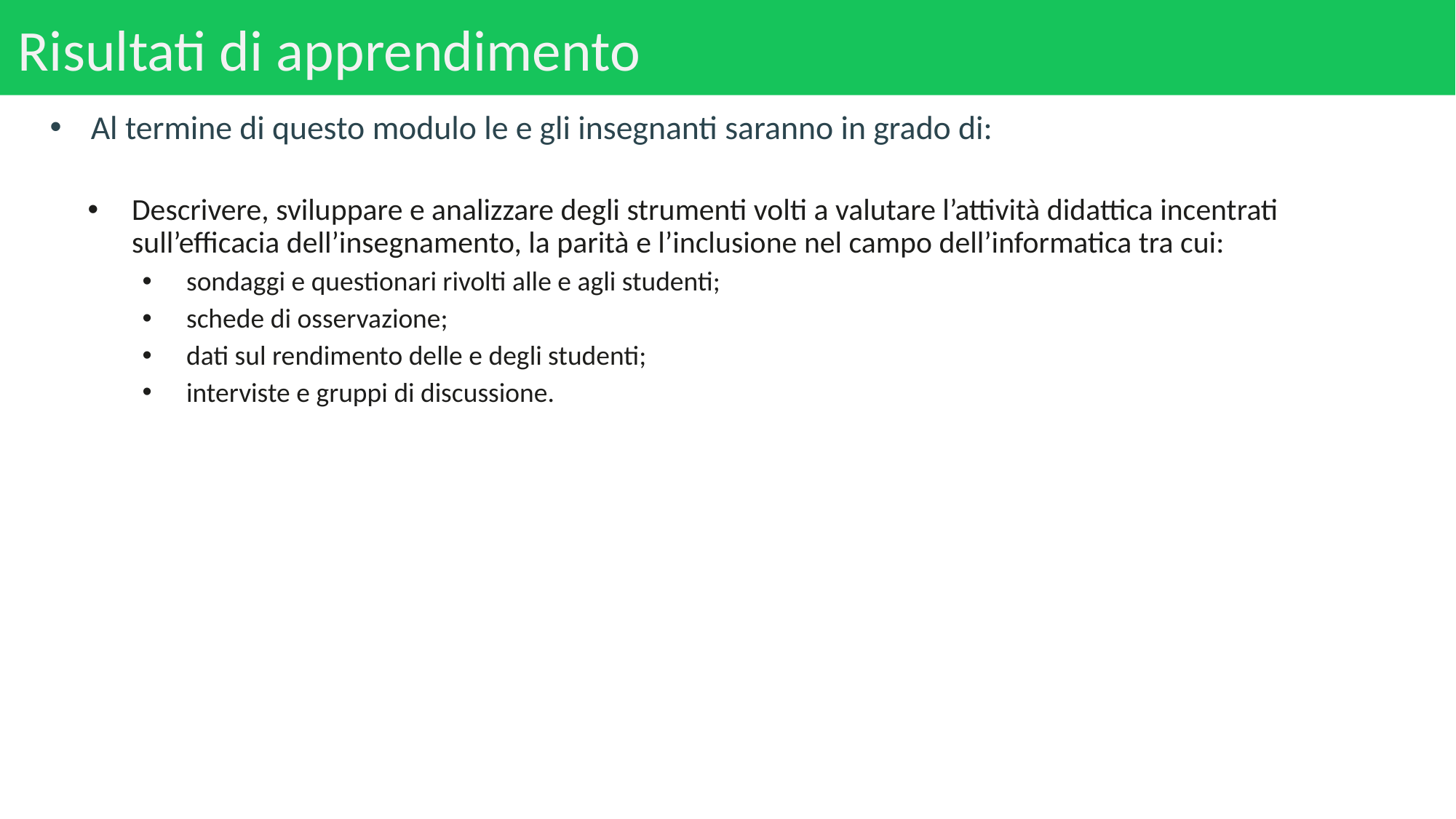

# Risultati di apprendimento
Al termine di questo modulo le e gli insegnanti saranno in grado di:
Descrivere, sviluppare e analizzare degli strumenti volti a valutare l’attività didattica incentrati sull’efficacia dell’insegnamento, la parità e l’inclusione nel campo dell’informatica tra cui:
sondaggi e questionari rivolti alle e agli studenti;
schede di osservazione;
dati sul rendimento delle e degli studenti;
interviste e gruppi di discussione.